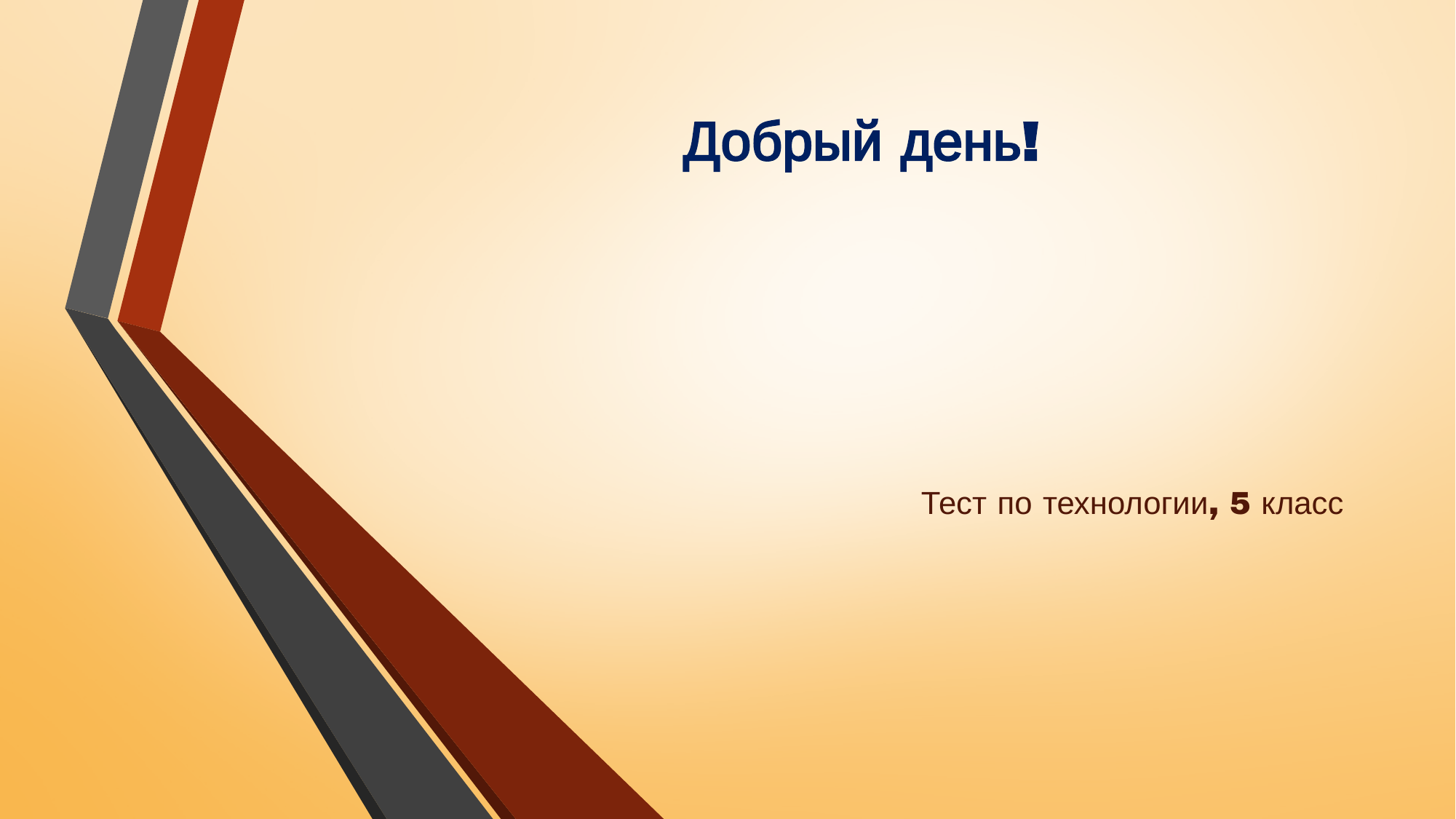

# Добрый день!
Тест по технологии, 5 класс